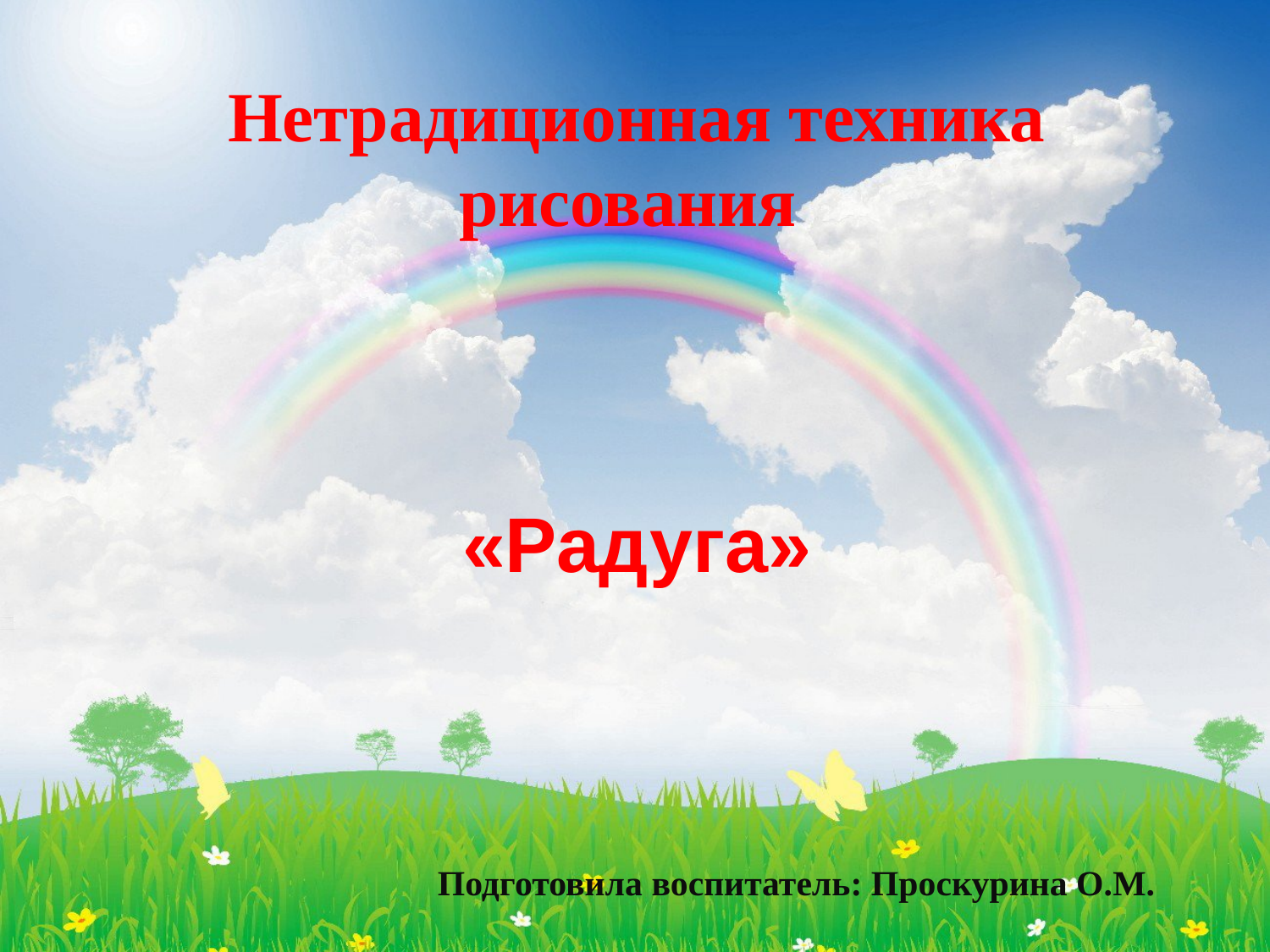

# Нетрадиционная техника рисования «Радуга» Подготовила воспитатель: Проскурина О.М.